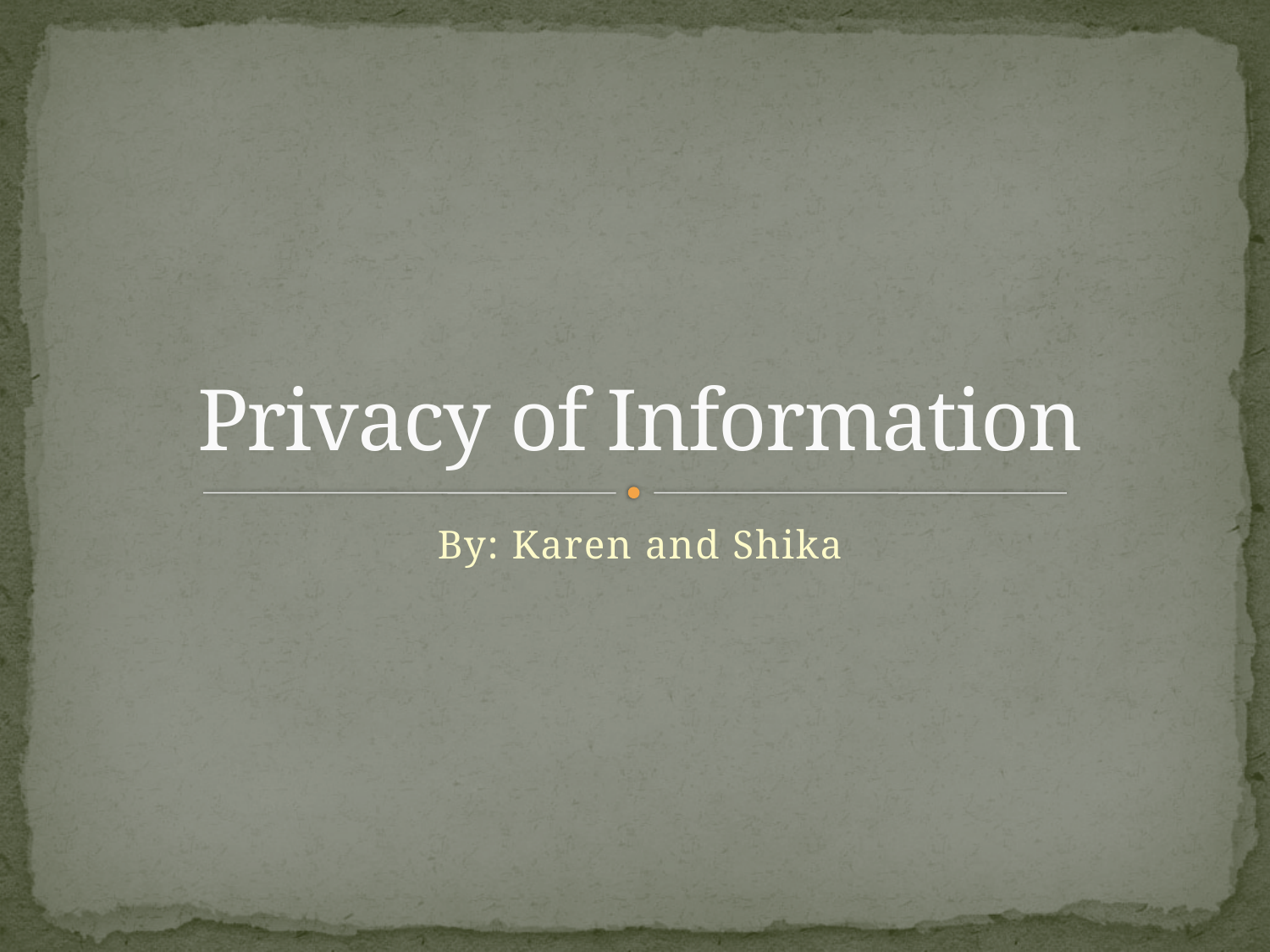

# Privacy of Information
By: Karen and Shika